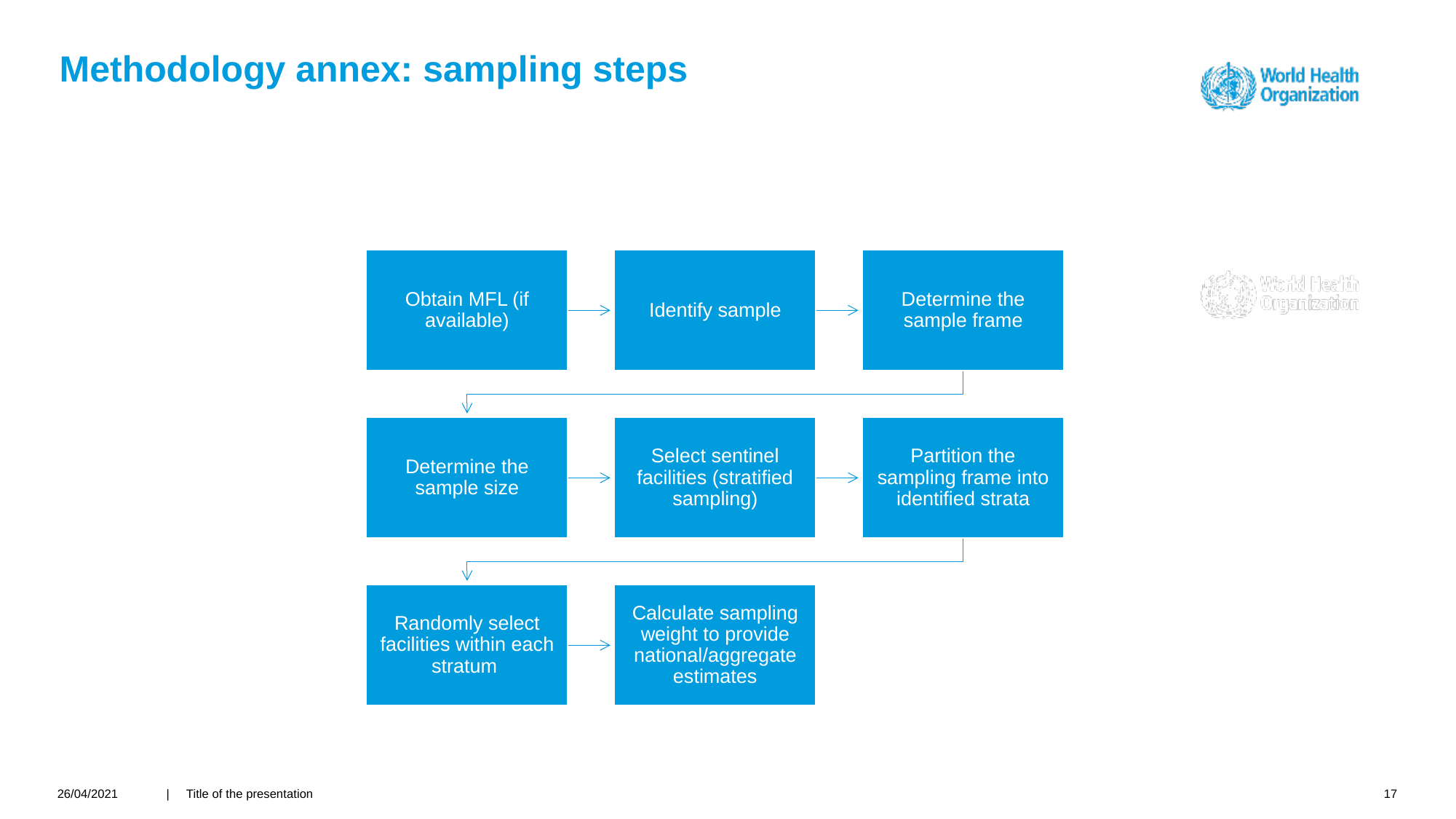

# Methodology annex: sampling steps

Obtain MFL (if available)

Identify sample

Determine the sample frame

Determine the sample size

Select sentinel facilities (stratified sampling)

Partition the sampling frame into identified strata

Randomly select facilities within each stratum
Calculate sampling weight to provide national/aggregate estimates

26/04/2021
|     Title of the presentation
17